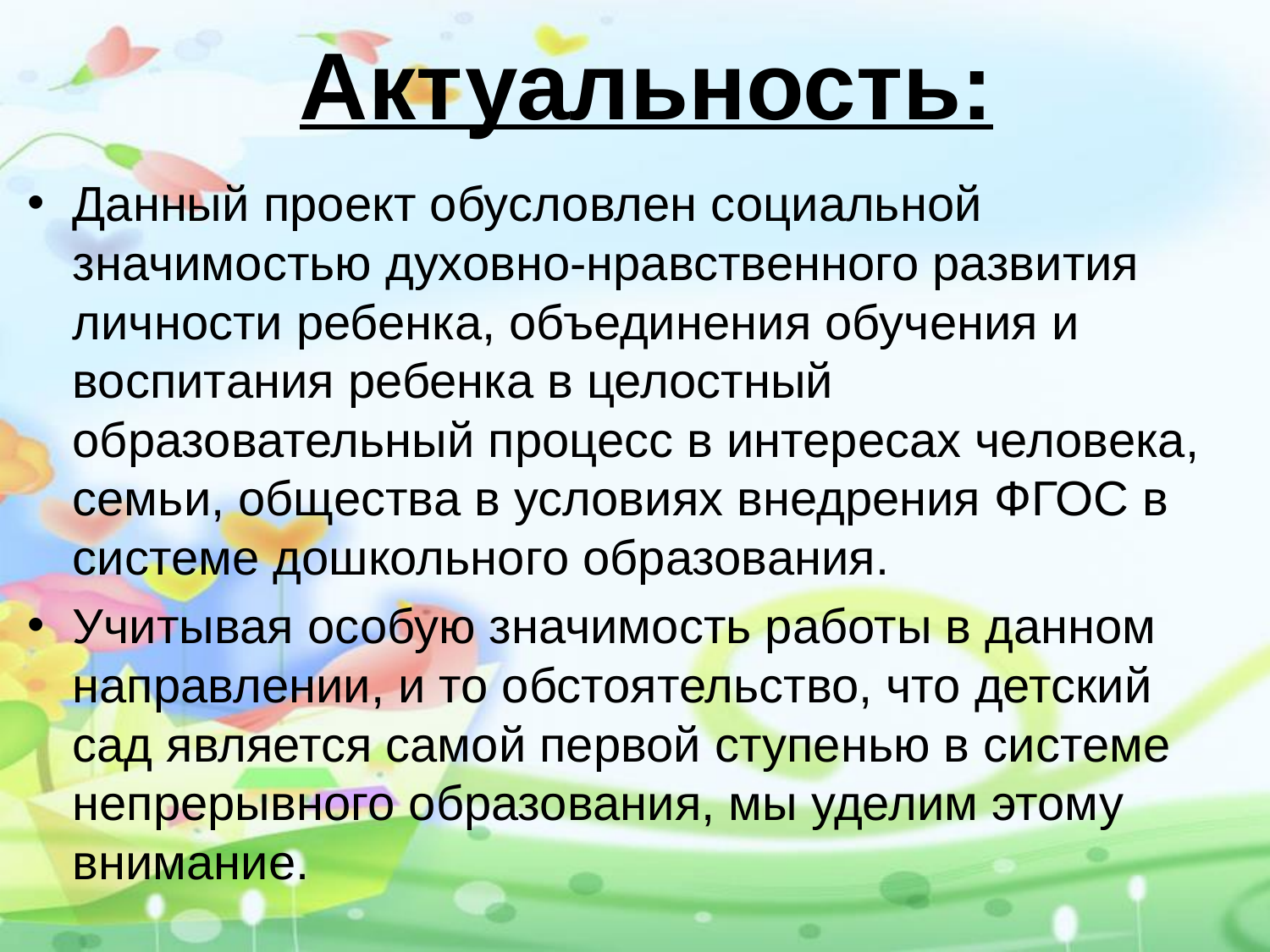

# Актуальность:
Данный проект обусловлен социальной значимостью духовно-нравственного развития личности ребенка, объединения обучения и воспитания ребенка в целостный образовательный процесс в интересах человека, семьи, общества в условиях внедрения ФГОС в системе дошкольного образования.
Учитывая особую значимость работы в данном направлении, и то обстоятельство, что детский сад является самой первой ступенью в системе непрерывного образования, мы уделим этому внимание.